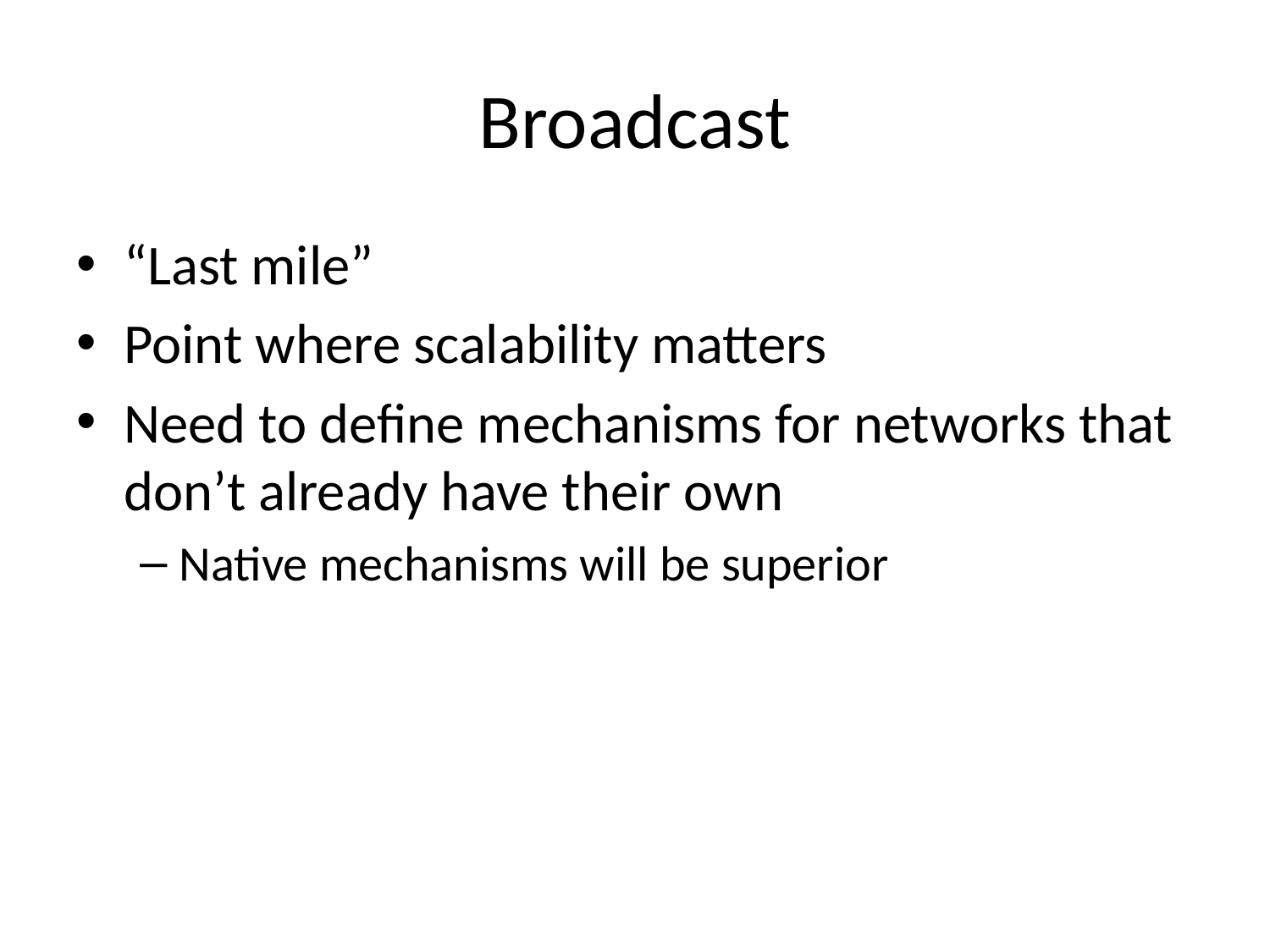

# Broadcast
“Last mile”
Point where scalability matters
Need to define mechanisms for networks that don’t already have their own
Native mechanisms will be superior